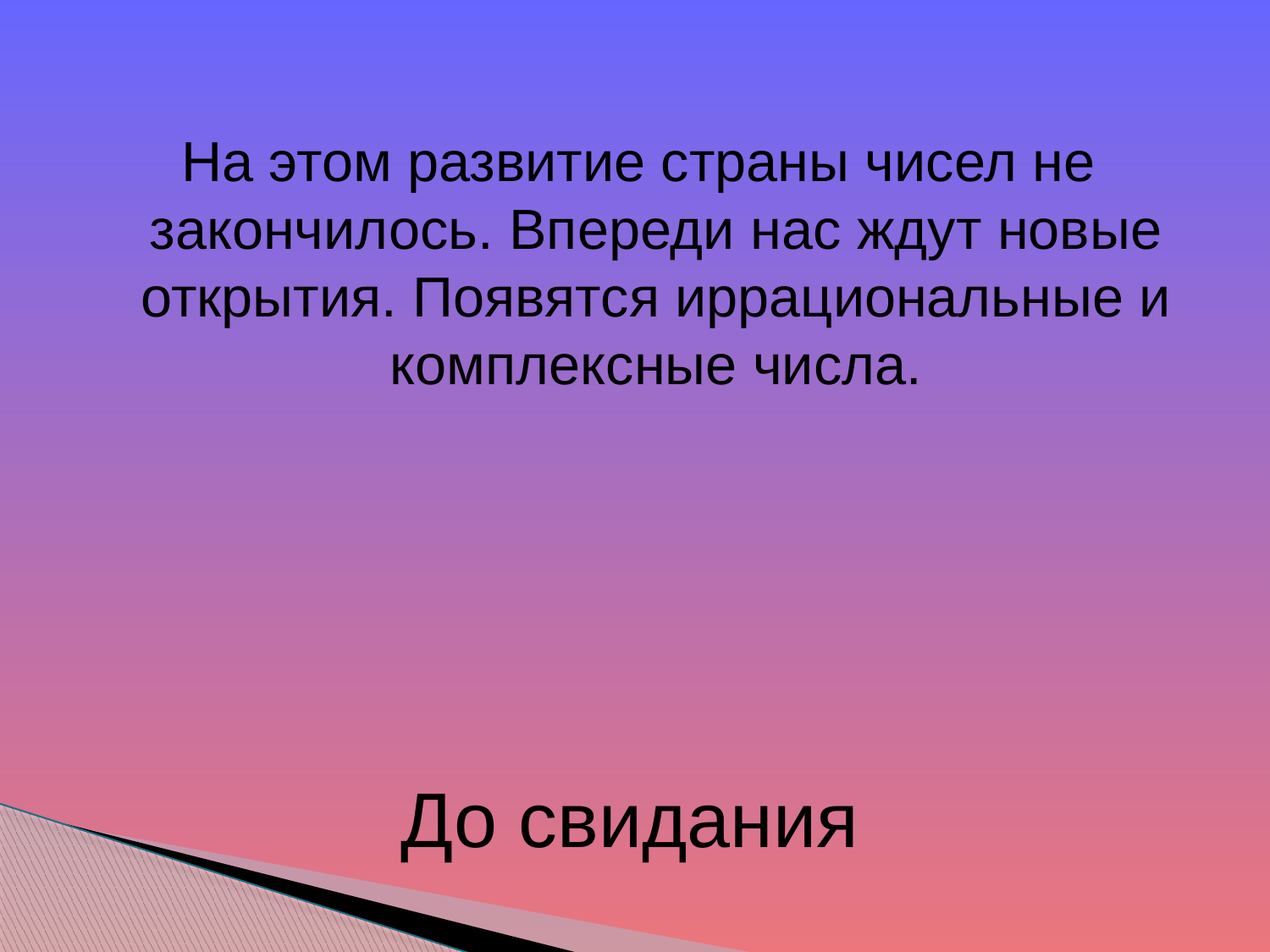

На этом развитие страны чисел не закончилось. Впереди нас ждут новые открытия. Появятся иррациональные и комплексные числа.
До свидания